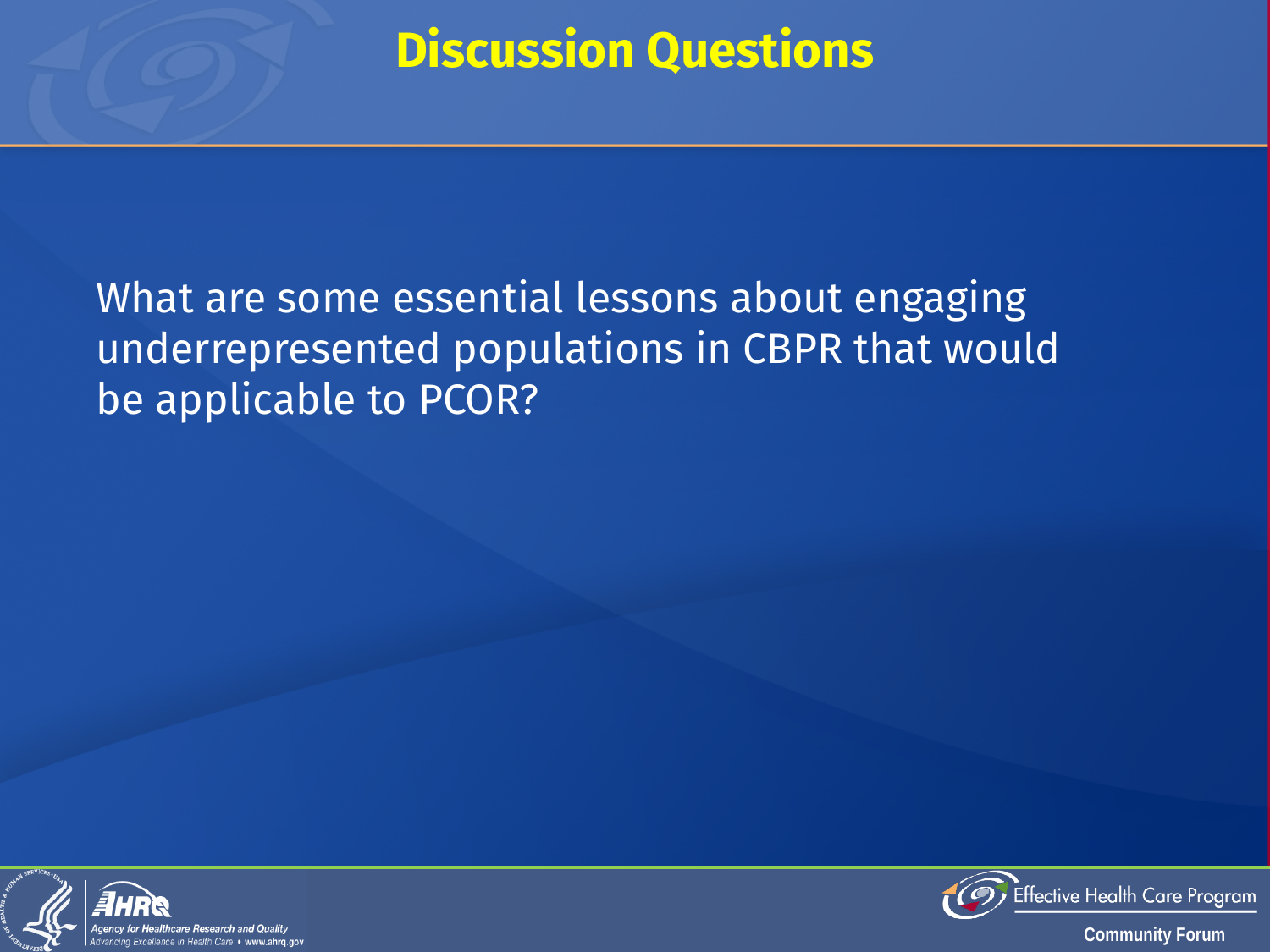

# Discussion Questions
What are some essential lessons about engaging
underrepresented populations in CBPR that would
be applicable to PCOR?